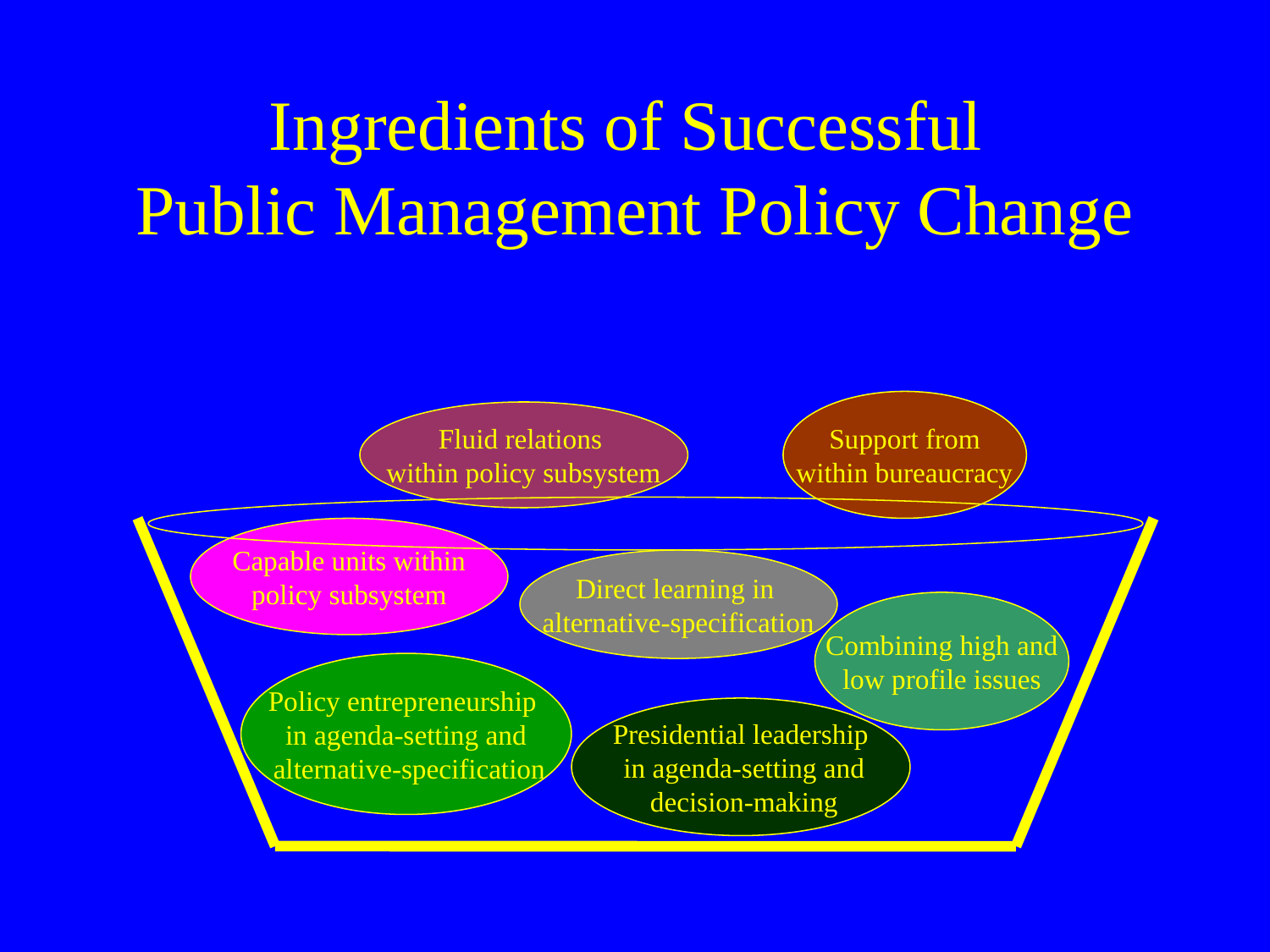

# Ingredients of Successful Public Management Policy Change
Support from
within bureaucracy
Fluid relations
within policy subsystem

Capable units within
policy subsystem

Direct learning in
alternative-specification
Combining high and
low profile issues
Policy entrepreneurship
in agenda-setting and
 alternative-specification
Presidential leadership
 in agenda-setting and
 decision-making